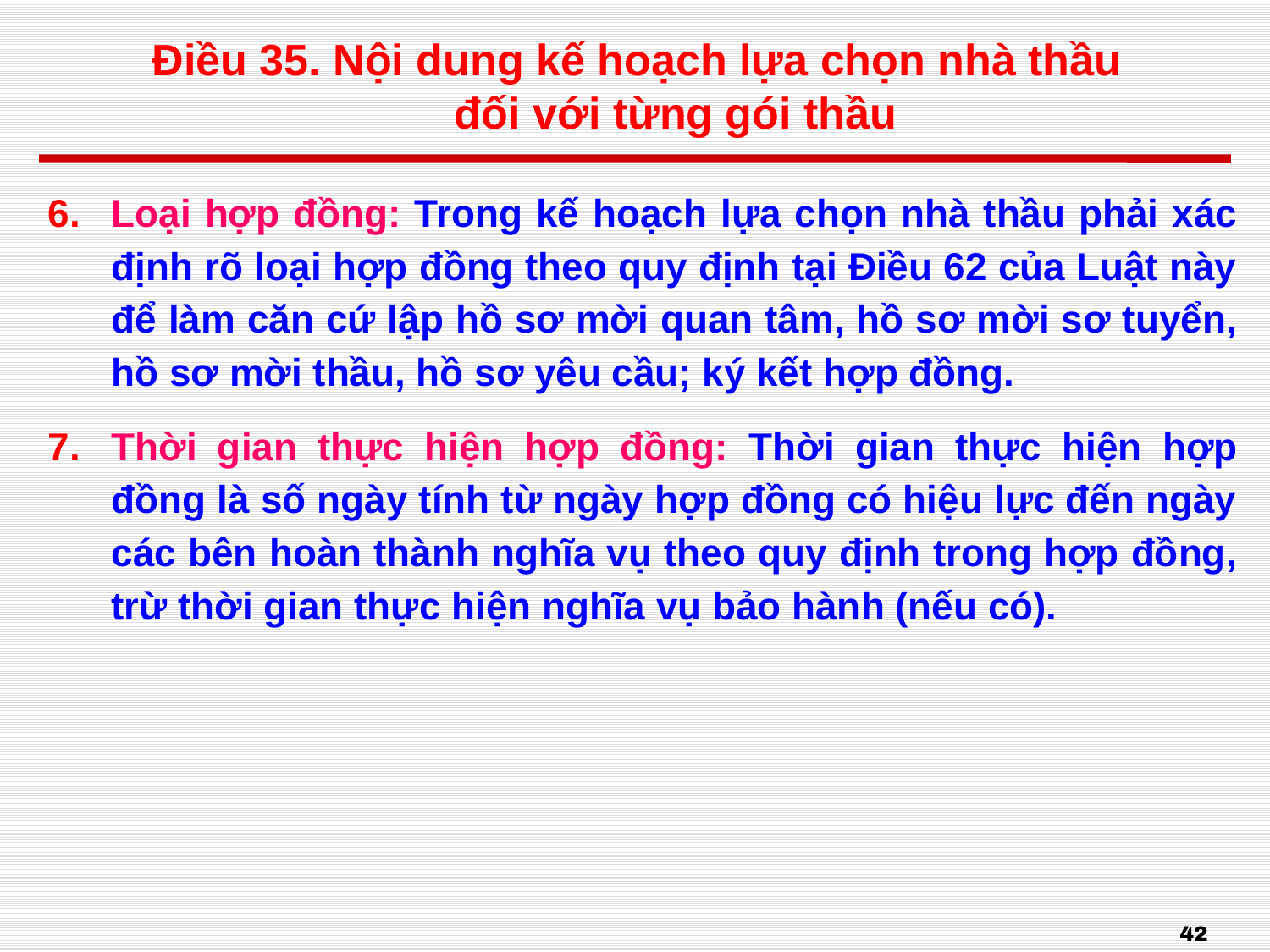

# Điều 35. Nội dung kế hoạch lựa chọn nhà thầu đối với từng gói thầu
Loại hợp đồng: Trong kế hoạch lựa chọn nhà thầu phải xác định rõ loại hợp đồng theo quy định tại Điều 62 của Luật này để làm căn cứ lập hồ sơ mời quan tâm, hồ sơ mời sơ tuyển, hồ sơ mời thầu, hồ sơ yêu cầu; ký kết hợp đồng.
Thời gian thực hiện hợp đồng: Thời gian thực hiện hợp đồng là số ngày tính từ ngày hợp đồng có hiệu lực đến ngày các bên hoàn thành nghĩa vụ theo quy định trong hợp đồng, trừ thời gian thực hiện nghĩa vụ bảo hành (nếu có).